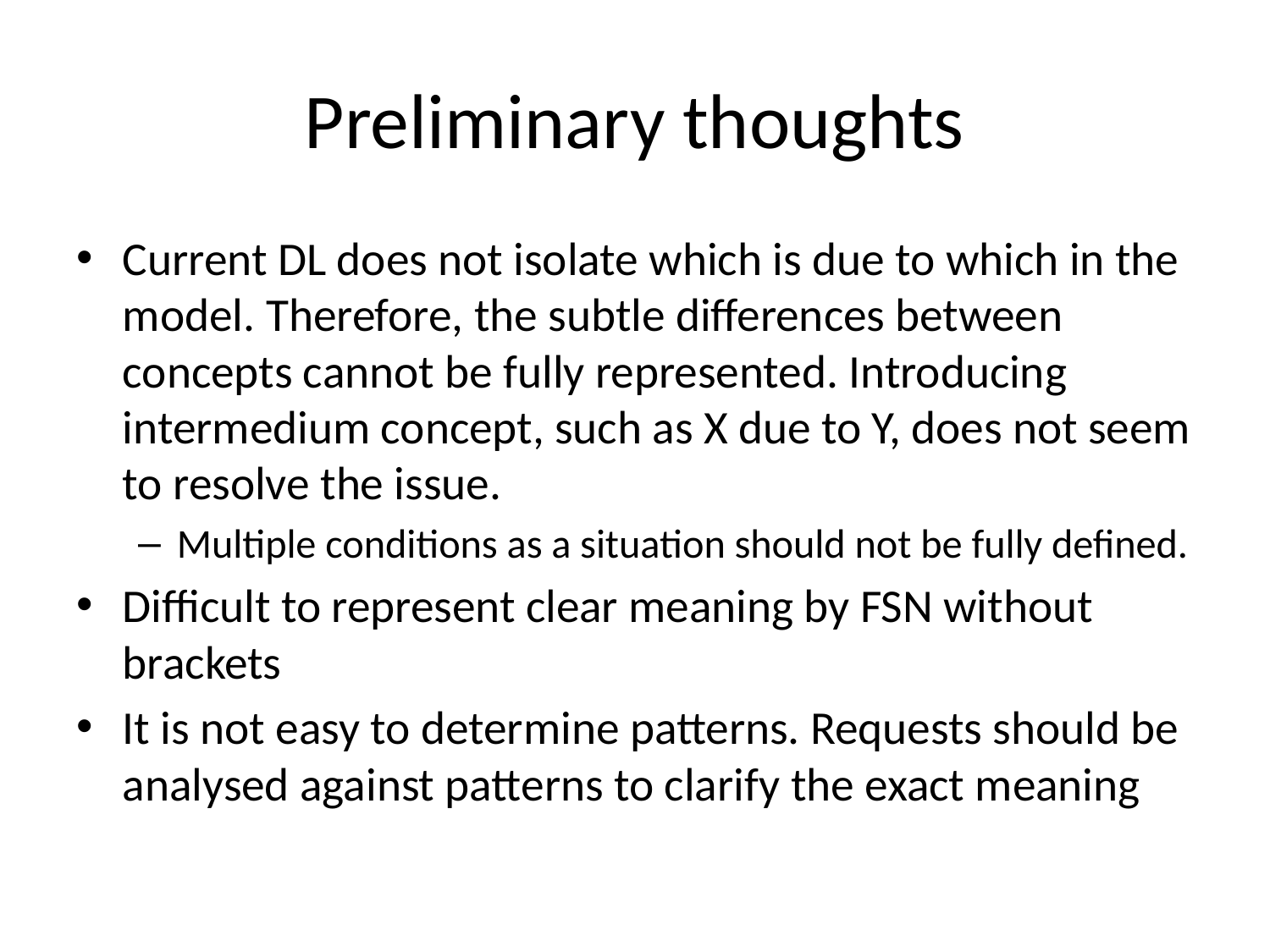

# Preliminary thoughts
Current DL does not isolate which is due to which in the model. Therefore, the subtle differences between concepts cannot be fully represented. Introducing intermedium concept, such as X due to Y, does not seem to resolve the issue.
Multiple conditions as a situation should not be fully defined.
Difficult to represent clear meaning by FSN without brackets
It is not easy to determine patterns. Requests should be analysed against patterns to clarify the exact meaning